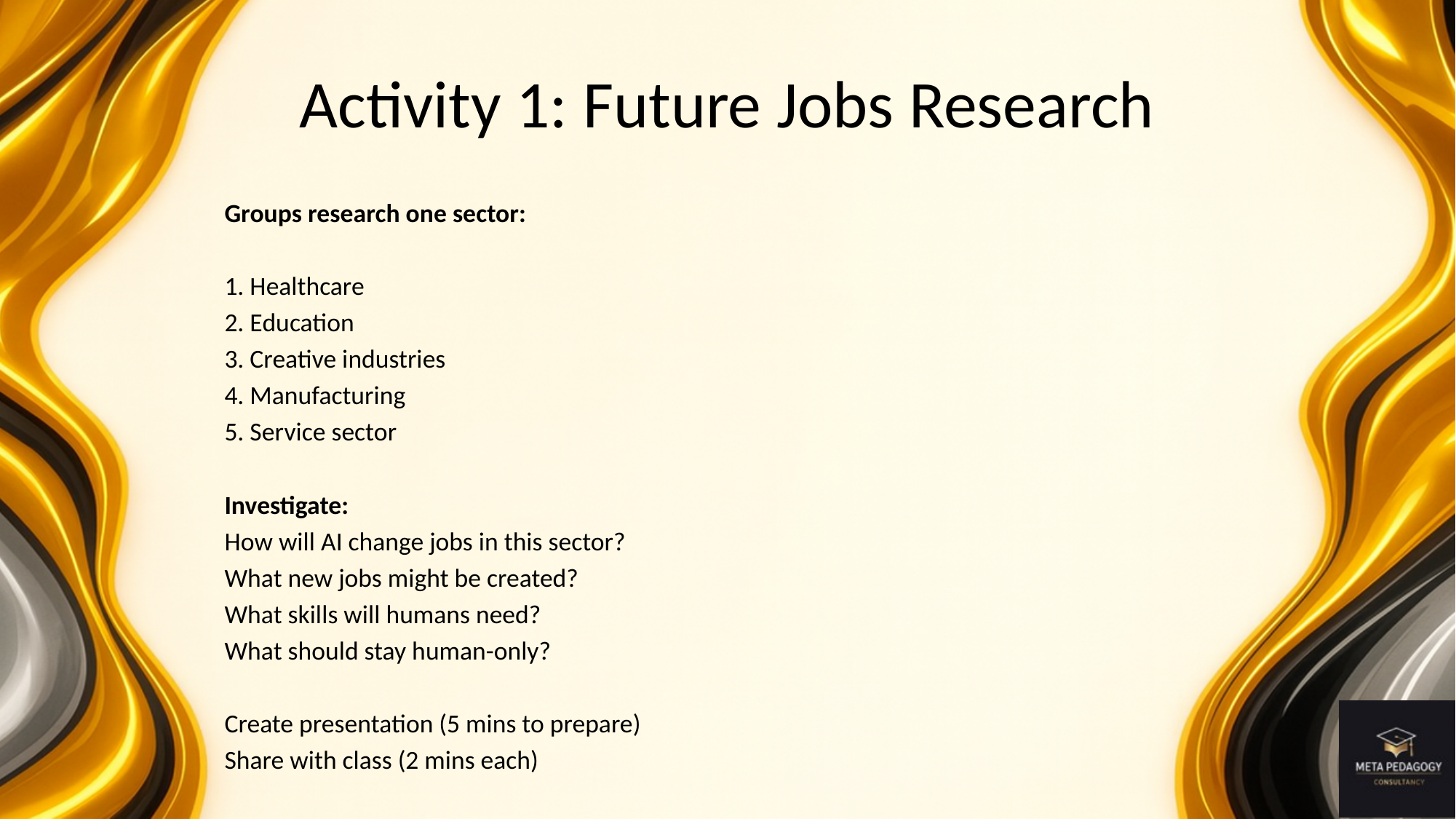

# Activity 1: Future Jobs Research
Groups research one sector:

1. Healthcare
2. Education
3. Creative industries
4. Manufacturing
5. Service sector

Investigate:
How will AI change jobs in this sector?
What new jobs might be created?
What skills will humans need?
What should stay human-only?

Create presentation (5 mins to prepare)
Share with class (2 mins each)